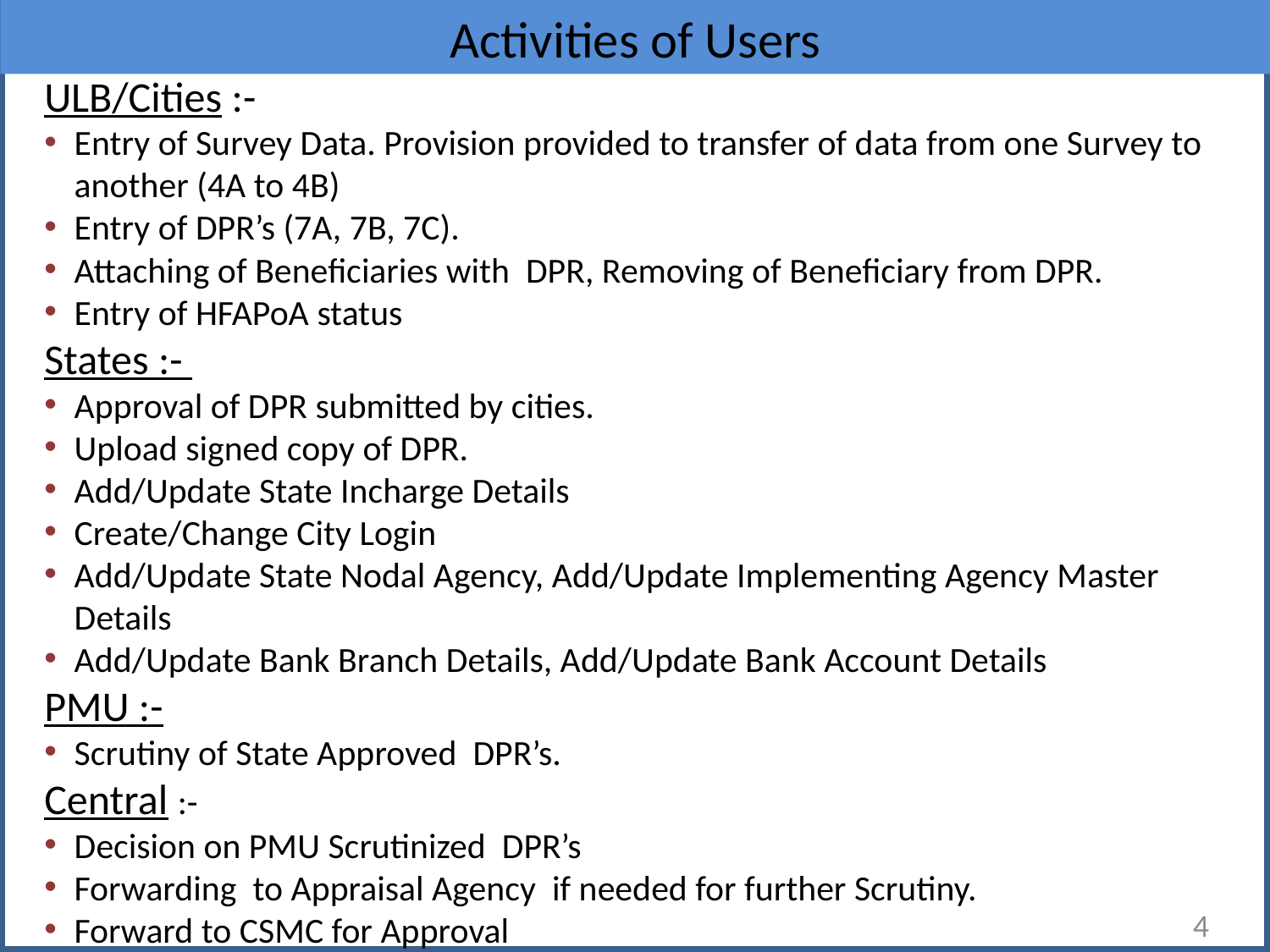

Activities of Users
ULB/Cities :-
Entry of Survey Data. Provision provided to transfer of data from one Survey to another (4A to 4B)
Entry of DPR’s (7A, 7B, 7C).
Attaching of Beneficiaries with  DPR, Removing of Beneficiary from DPR.
Entry of HFAPoA status
States :-
Approval of DPR submitted by cities.
Upload signed copy of DPR.
Add/Update State Incharge Details
Create/Change City Login
Add/Update State Nodal Agency, Add/Update Implementing Agency Master Details
Add/Update Bank Branch Details, Add/Update Bank Account Details
PMU :-
Scrutiny of State Approved  DPR’s.
Central :-
Decision on PMU Scrutinized  DPR’s
Forwarding  to Appraisal Agency  if needed for further Scrutiny.
Forward to CSMC for Approval

4